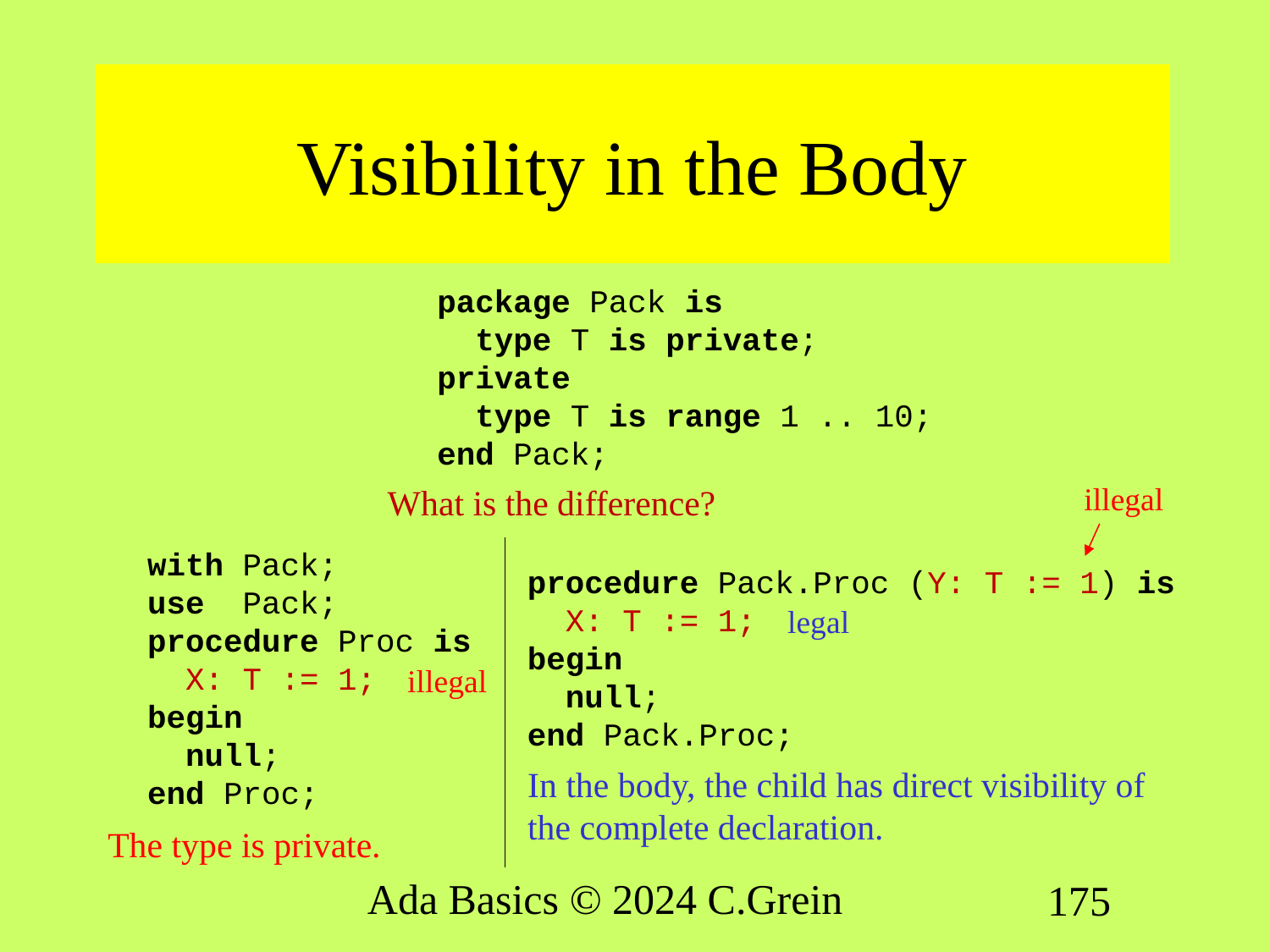

# Visibility in the Body
package Pack is
  type T is private;
private
  type T is range 1 .. 10;
end Pack;
What is the difference?
illegal
with Pack;
use  Pack;
procedure Proc is
  X: T := 1;
begin
  null;
end Proc;
procedure Pack.Proc (Y: T := 1) is
  X: T := 1;
begin
  null;
end Pack.Proc;
legal
illegal
In the body, the child has direct visibility of the complete declaration.
The type is private.
Ada Basics © 2024 C.Grein
175